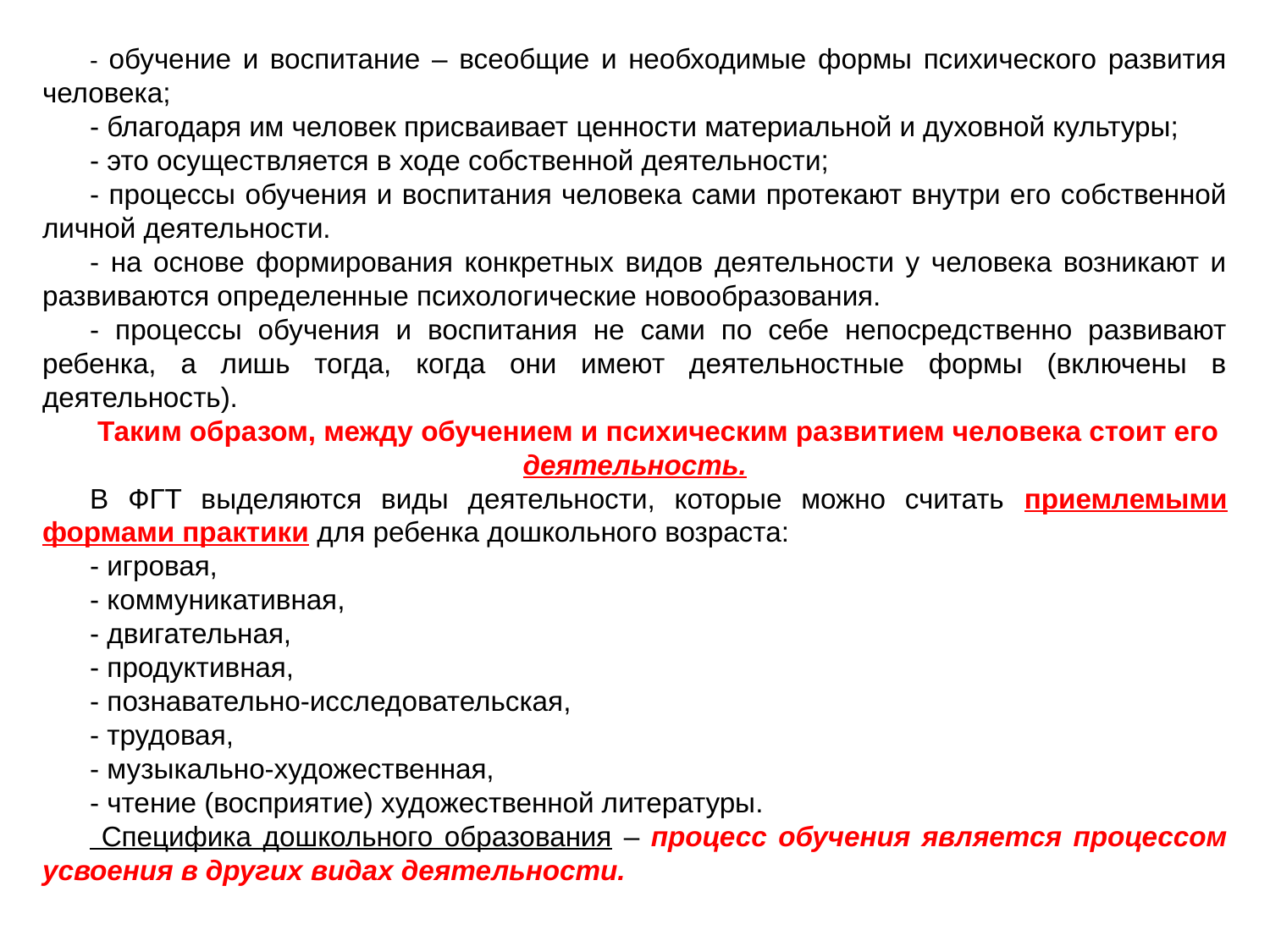

- обучение и воспитание – всеобщие и необходимые формы психического развития человека;
- благодаря им человек присваивает ценности материальной и духовной культуры;
- это осуществляется в ходе собственной деятельности;
- процессы обучения и воспитания человека сами протекают внутри его собственной личной деятельности.
- на основе формирования конкретных видов деятельности у человека возникают и развиваются определенные психологические новообразования.
- процессы обучения и воспитания не сами по себе непосредственно развивают ребенка, а лишь тогда, когда они имеют деятельностные формы (включены в деятельность).
Таким образом, между обучением и психическим развитием человека стоит его деятельность.
В ФГТ выделяются виды деятельности, которые можно считать приемлемыми формами практики для ребенка дошкольного возраста:
- игровая,
- коммуникативная,
- двигательная,
- продуктивная,
- познавательно-исследовательская,
- трудовая,
- музыкально-художественная,
- чтение (восприятие) художественной литературы.
 Специфика дошкольного образования – процесс обучения является процессом усвоения в других видах деятельности.